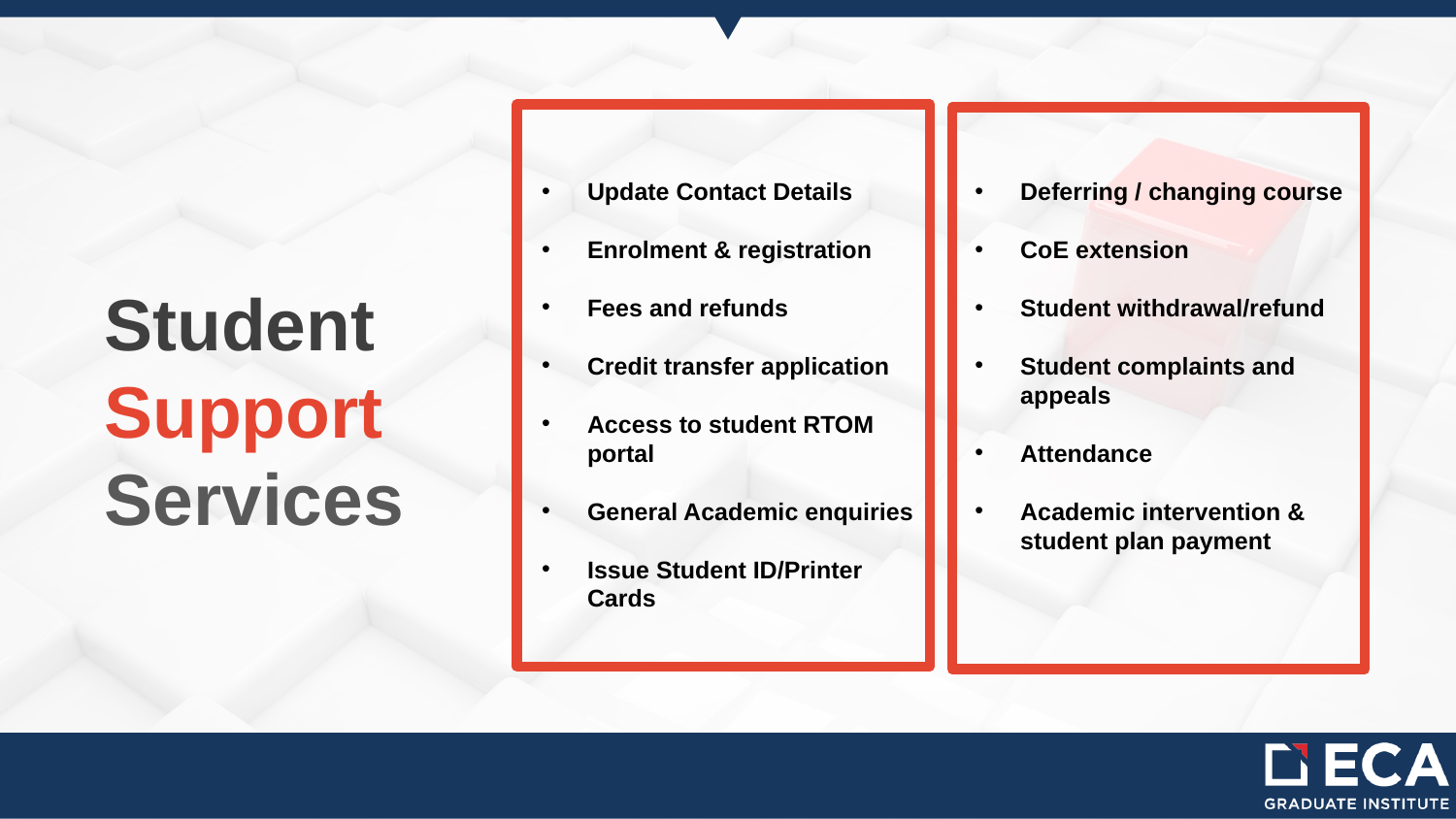

Update Contact Details

Enrolment & registration

Fees and refunds

Credit transfer application

Access to student RTOM portal

General Academic enquiries

Issue Student ID/Printer Cards
Deferring / changing course

CoE extension

Student withdrawal/refund

Student complaints and appeals

Attendance

Academic intervention & student plan payment
Student
Support
Services